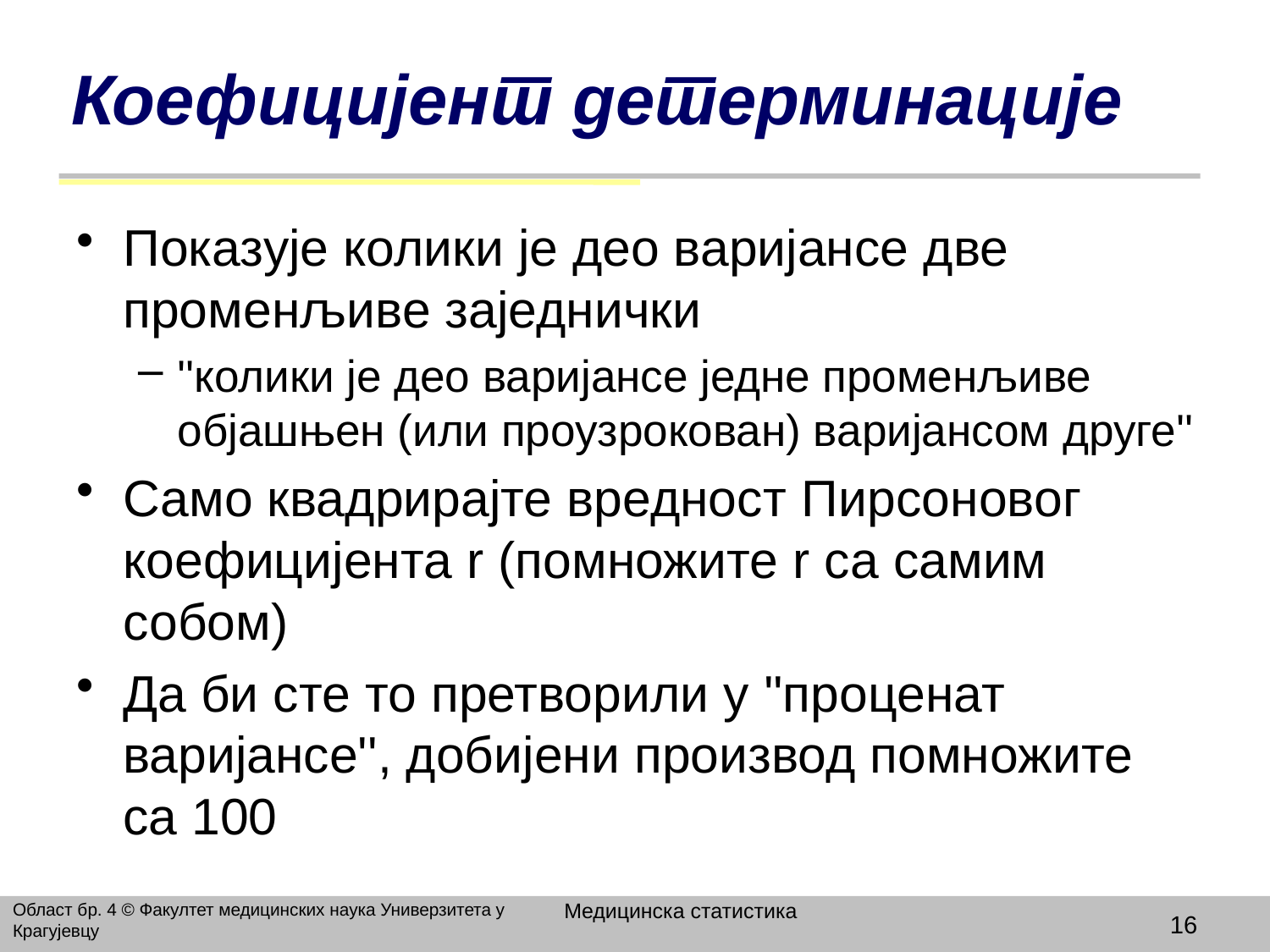

# Коефицијент детерминације
Показује колики је део варијансе две променљиве заједнички
''колики је део варијансе једне променљиве објашњен (или проузрокован) варијансом друге''
Само квадрирајте вредност Пирсоновог коефицијента r (помножите r са самим собом)
Да би сте то претворили у ''проценат варијансе'', добијени производ помножите са 100
Медицинска статистика
Област бр. 4 © Факултет медицинских наука Универзитета у Крагујевцу
16